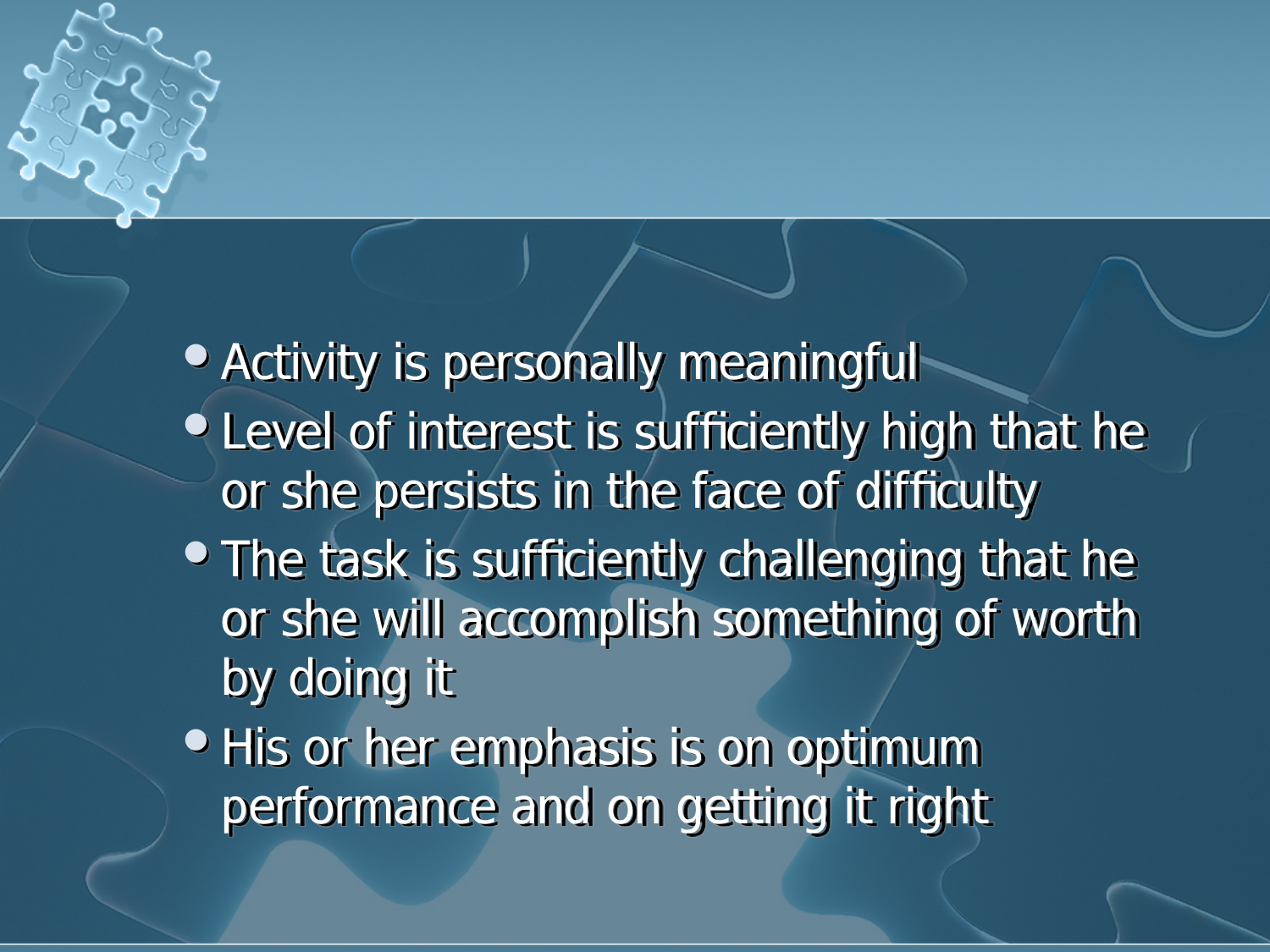

Activity is personally meaningful
Level of interest is sufficiently high that he or she persists in the face of difficulty
The task is sufficiently challenging that he or she will accomplish something of worth by doing it
His or her emphasis is on optimum performance and on getting it right